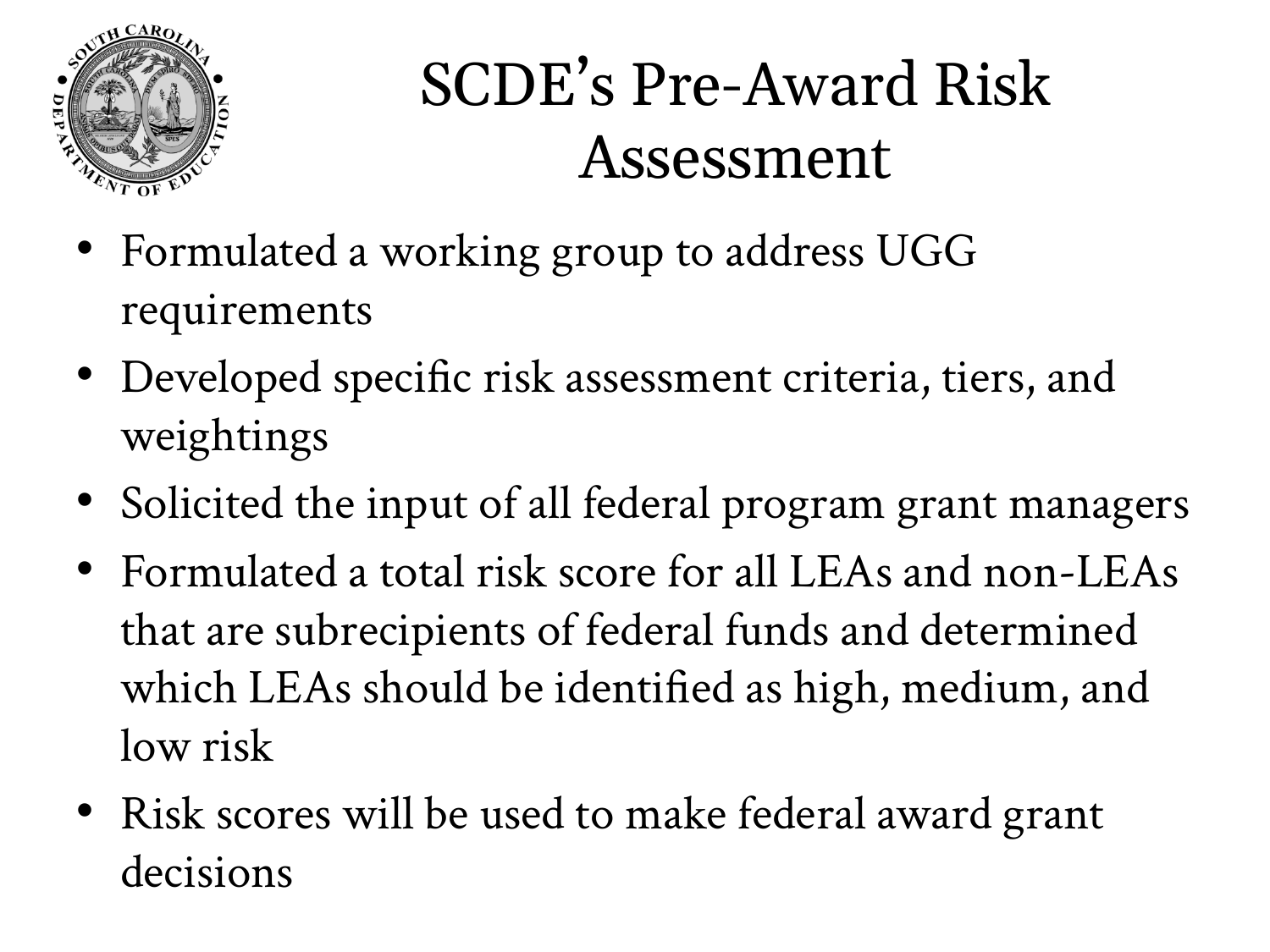

# SCDE’s Pre-Award Risk Assessment
Formulated a working group to address UGG requirements
Developed specific risk assessment criteria, tiers, and weightings
Solicited the input of all federal program grant managers
Formulated a total risk score for all LEAs and non-LEAs that are subrecipients of federal funds and determined which LEAs should be identified as high, medium, and low risk
Risk scores will be used to make federal award grant decisions